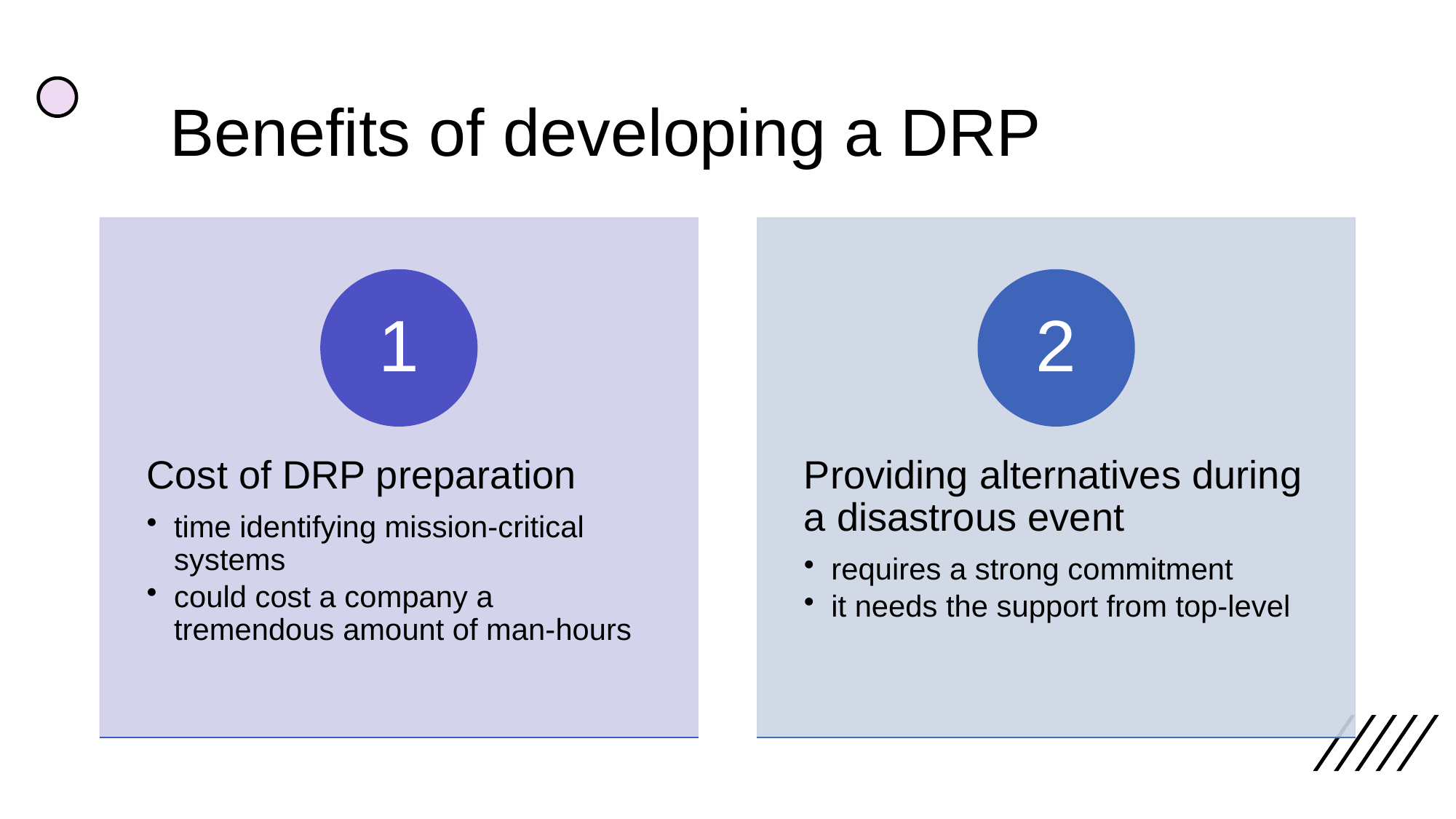

# Benefits of developing a DRP
Cost of DRP preparation
time identifying mission-critical systems
could cost a company a tremendous amount of man-hours
1
Providing alternatives during a disastrous event
requires a strong commitment
it needs the support from top-level
2